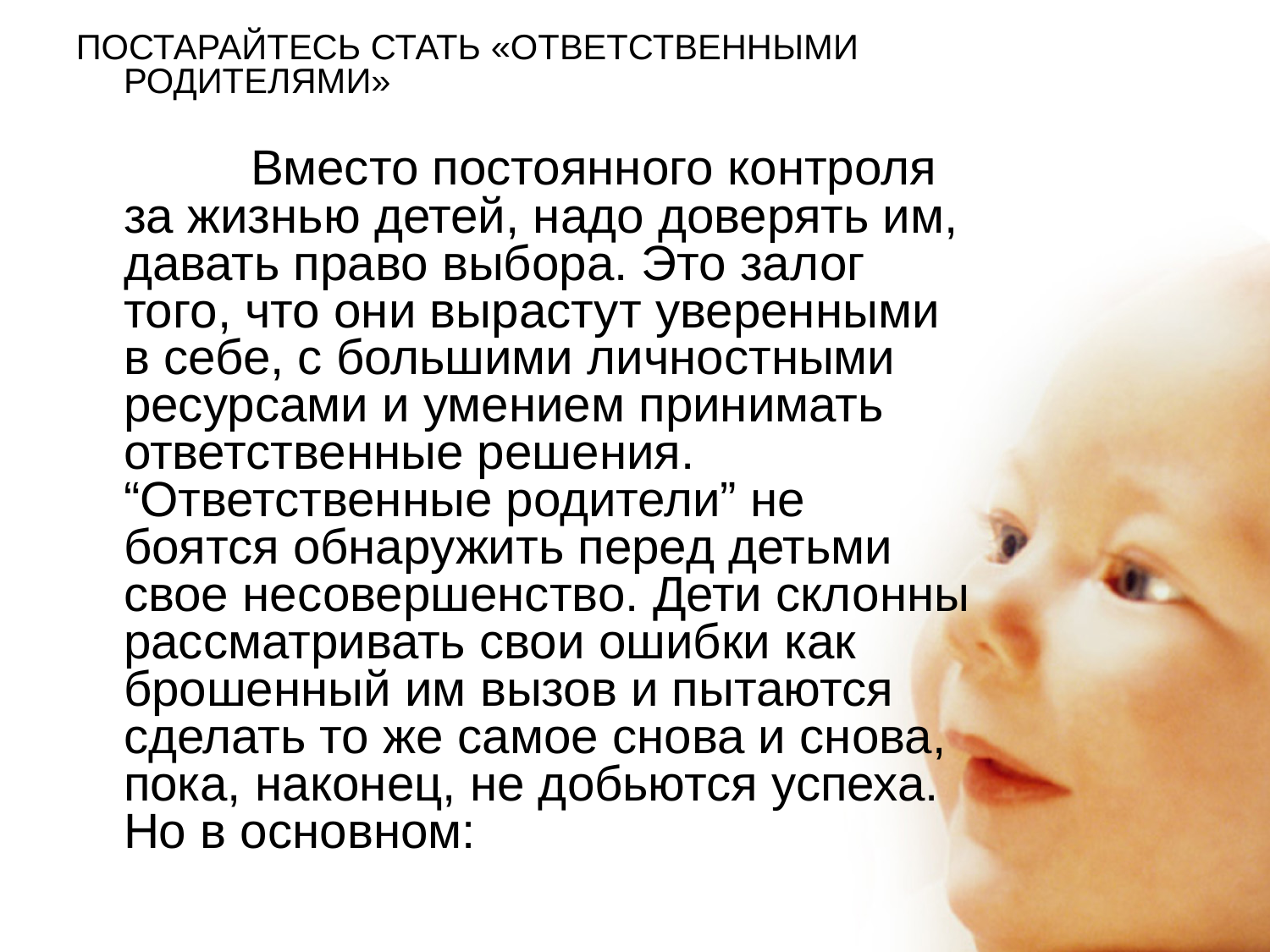

ПОСТАРАЙТЕСЬ СТАТЬ «ОТВЕТСТВЕННЫМИ РОДИТЕЛЯМИ»
	Вместо постоянного контроля за жизнью детей, надо доверять им, давать право выбора. Это залог того, что они вырастут уверенными в себе, с большими личностными ресурсами и умением принимать ответственные решения.  	“Ответственные родители” не боятся обнаружить перед детьми свое несовершенство. Дети склонны рассматривать свои ошибки как брошенный им вызов и пытаются сделать то же самое снова и снова, пока, наконец, не добьются успеха. Но в основном: